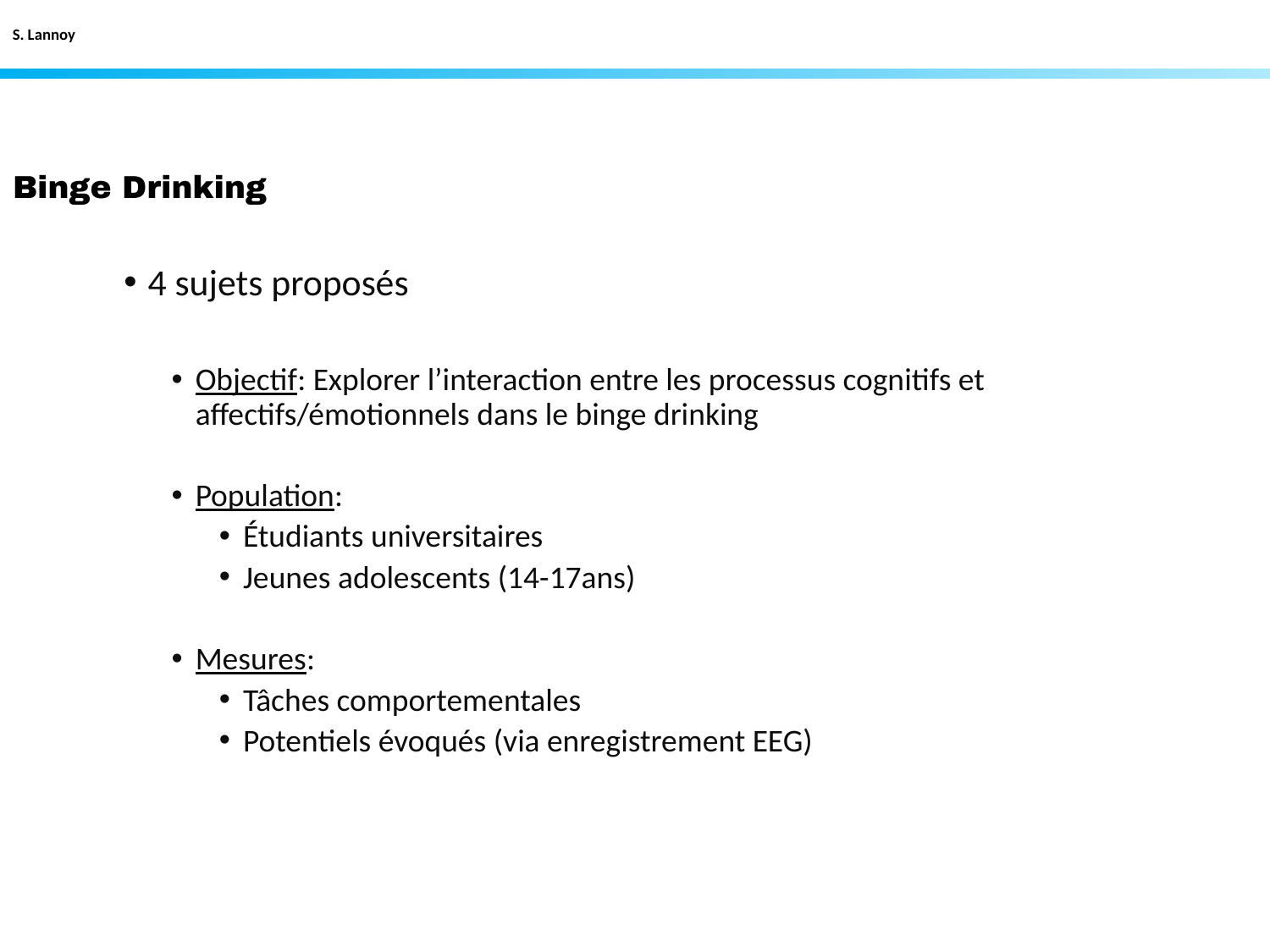

S. Lannoy

# Binge Drinking
4 sujets proposés

Objectif: Explorer l’interaction entre les processus cognitifs et affectifs/émotionnels dans le binge drinking

Population:
Étudiants universitaires
Jeunes adolescents (14-17ans)

Mesures:
Tâches comportementales
Potentiels évoqués (via enregistrement EEG)